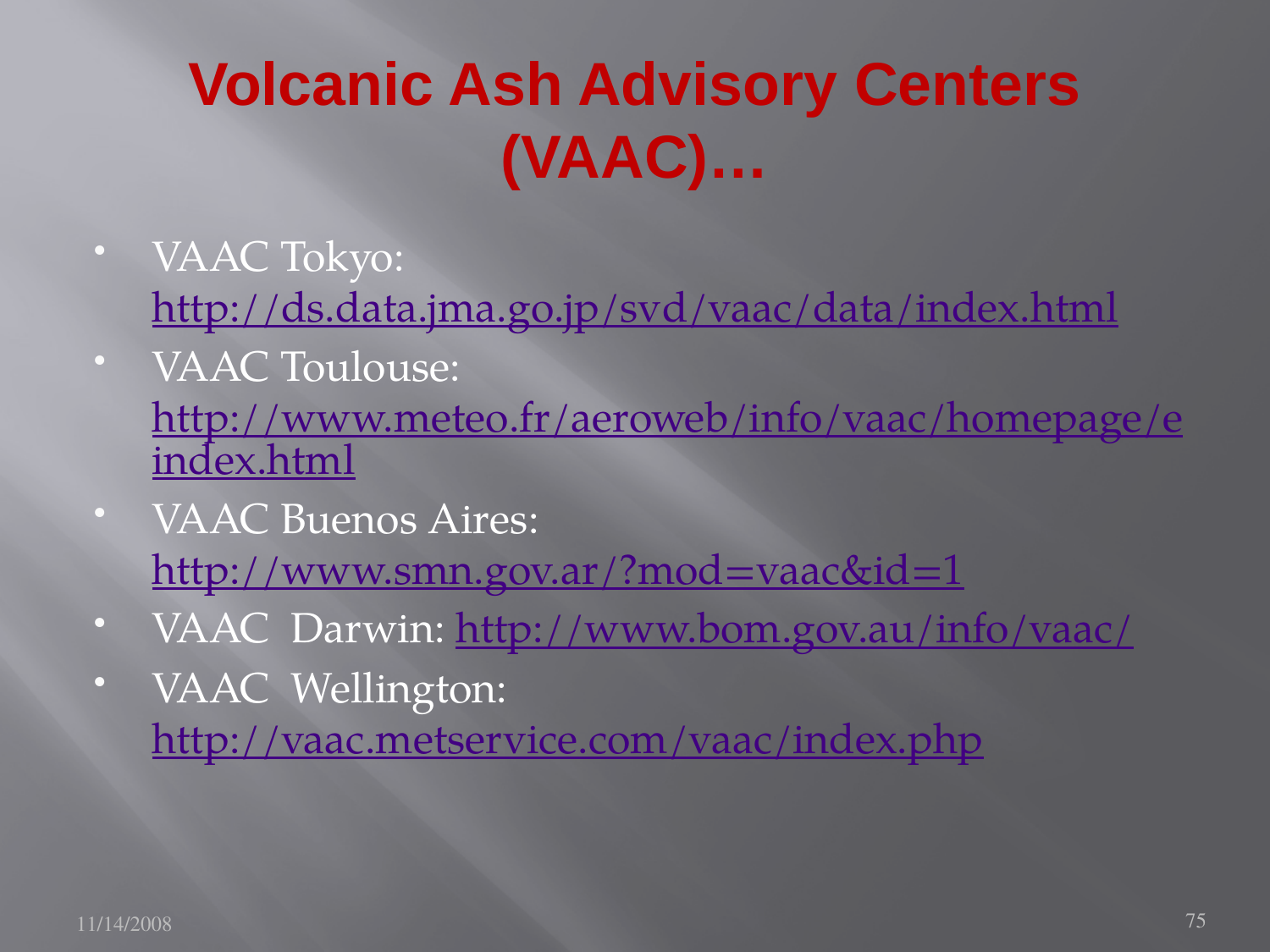

# Volcanic Ash Advisory Centers (VAAC)…
VAAC Tokyo: http://ds.data.jma.go.jp/svd/vaac/data/index.html
VAAC Toulouse: http://www.meteo.fr/aeroweb/info/vaac/homepage/eindex.html
VAAC Buenos Aires: http://www.smn.gov.ar/?mod=vaac&id=1
VAAC  Darwin: http://www.bom.gov.au/info/vaac/
VAAC  Wellington: http://vaac.metservice.com/vaac/index.php

11/14/2008
75